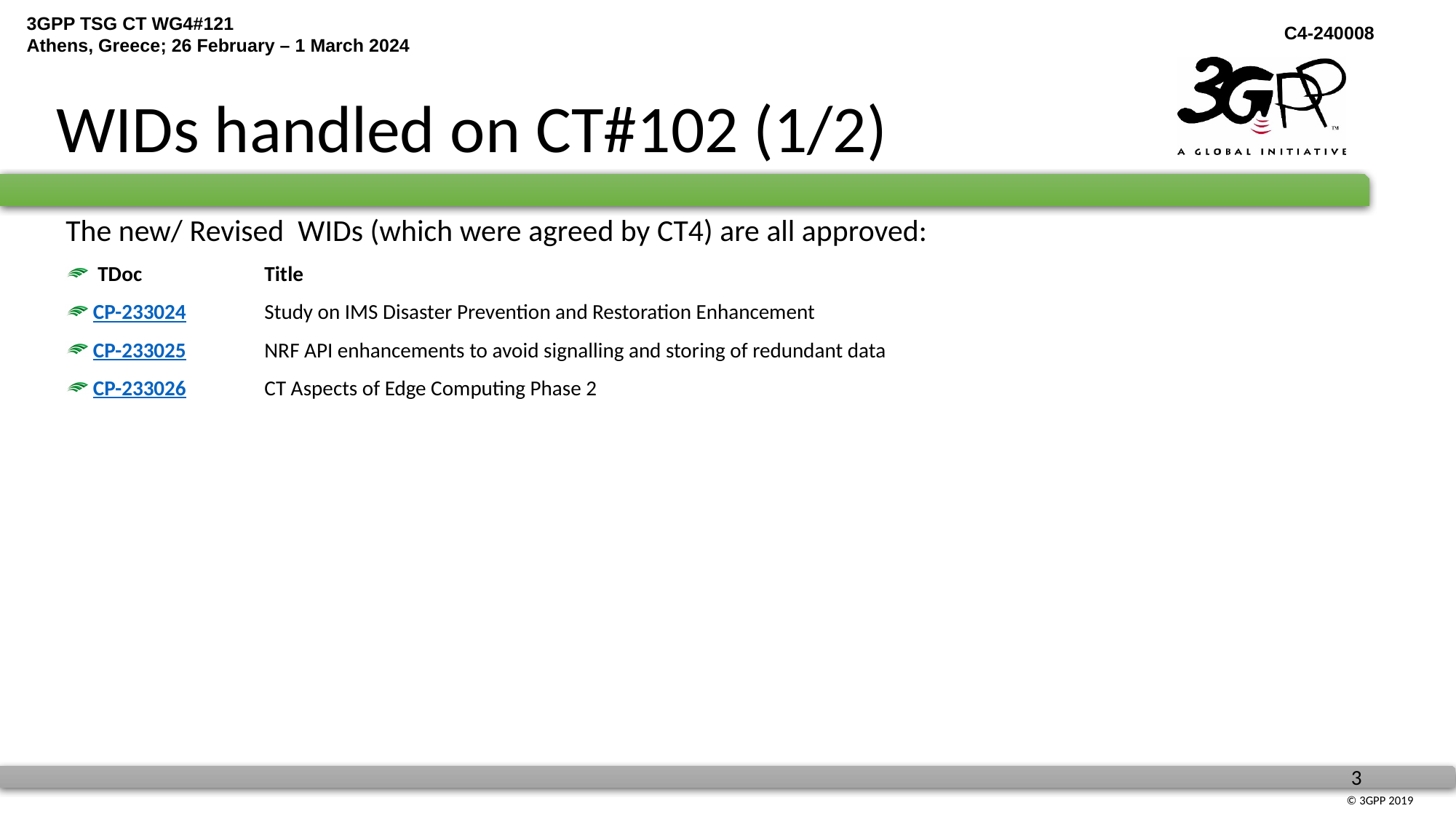

# WIDs handled on CT#102 (1/2)
The new/ Revised  WIDs (which were agreed by CT4) are all approved:
 TDoc	Title
CP-233024	Study on IMS Disaster Prevention and Restoration Enhancement
CP-233025	NRF API enhancements to avoid signalling and storing of redundant data
CP-233026	CT Aspects of Edge Computing Phase 2